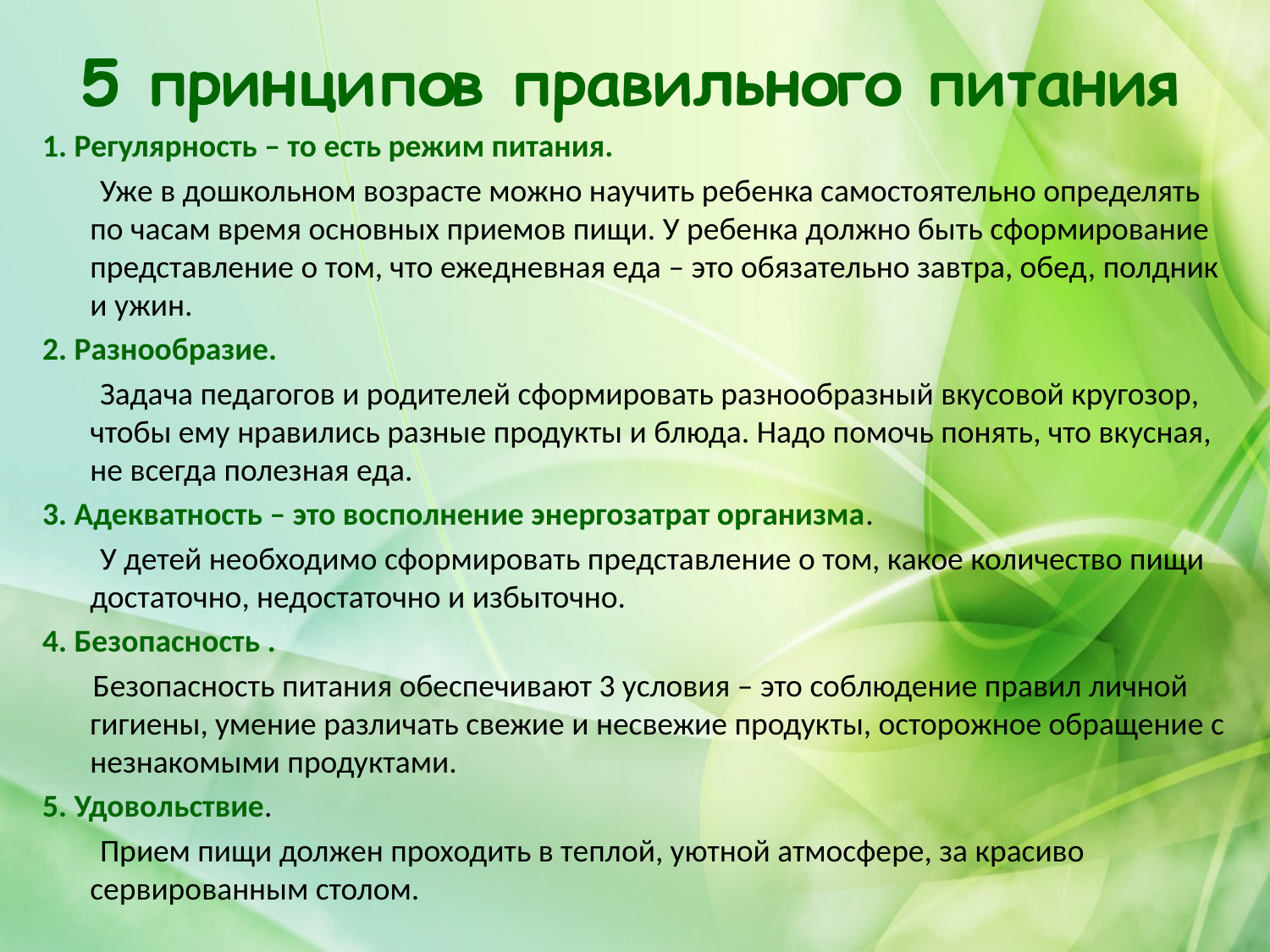

# 5 принципов правильного питания
1. Регулярность – то есть режим питания.
        Уже в дошкольном возрасте можно научить ребенка самостоятельно определять по часам время основных приемов пищи. У ребенка должно быть сформирование представление о том, что ежедневная еда – это обязательно завтра, обед, полдник и ужин.
2. Разнообразие.
        Задача педагогов и родителей сформировать разнообразный вкусовой кругозор, чтобы ему нравились разные продукты и блюда. Надо помочь понять, что вкусная, не всегда полезная еда.
3. Адекватность – это восполнение энергозатрат организма.
        У детей необходимо сформировать представление о том, какое количество пищи достаточно, недостаточно и избыточно.
4. Безопасность .
       Безопасность питания обеспечивают 3 условия – это соблюдение правил личной гигиены, умение различать свежие и несвежие продукты, осторожное обращение с незнакомыми продуктами.
5. Удовольствие.
        Прием пищи должен проходить в теплой, уютной атмосфере, за красиво сервированным столом.